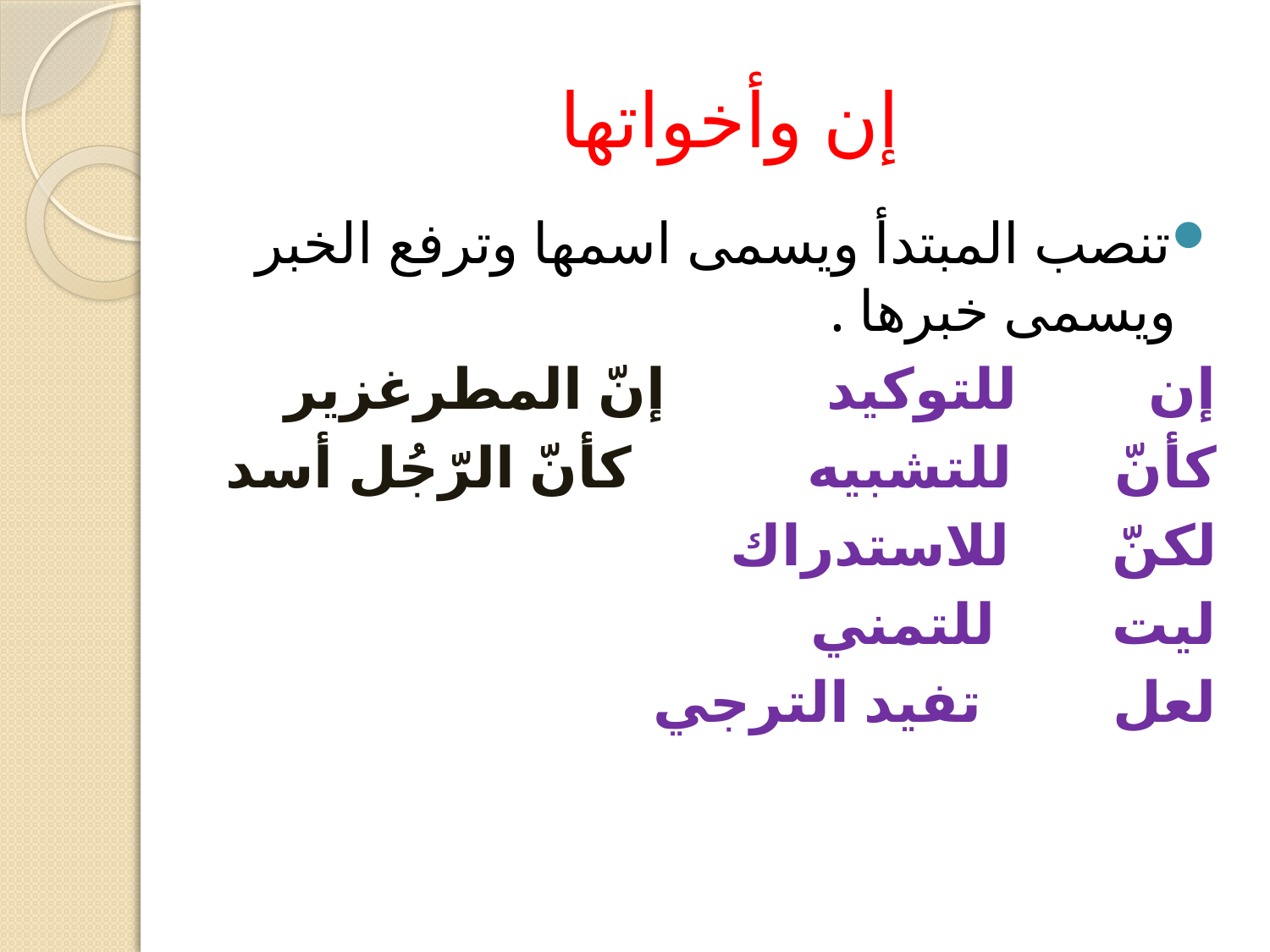

# إن وأخواتها
تنصب المبتدأ ويسمى اسمها وترفع الخبر ويسمى خبرها .
إن         للتوكيد           إنّ المطرغزير
كأنّ       للتشبيه            كأنّ الرّجُل أسد
لكنّ       للاستدراك
ليت        للتمني
لعل         تفيد الترجي